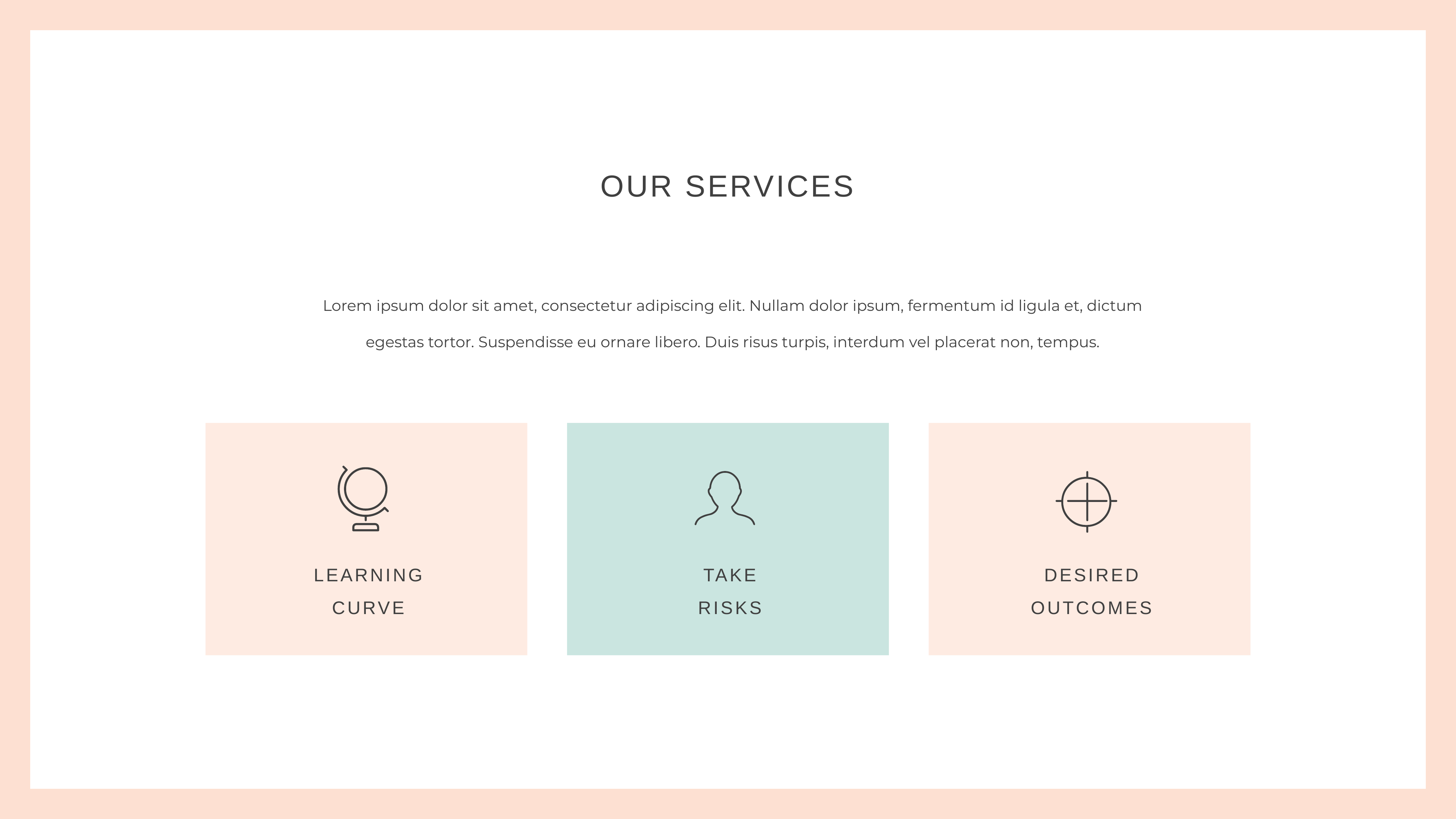

OUR SERVICES
Lorem ipsum dolor sit amet, consectetur adipiscing elit. Nullam dolor ipsum, fermentum id ligula et, dictum egestas tortor. Suspendisse eu ornare libero. Duis risus turpis, interdum vel placerat non, tempus.

LEARNING
CURVE
TAKE
RISKS
DESIRED
OUTCOMES